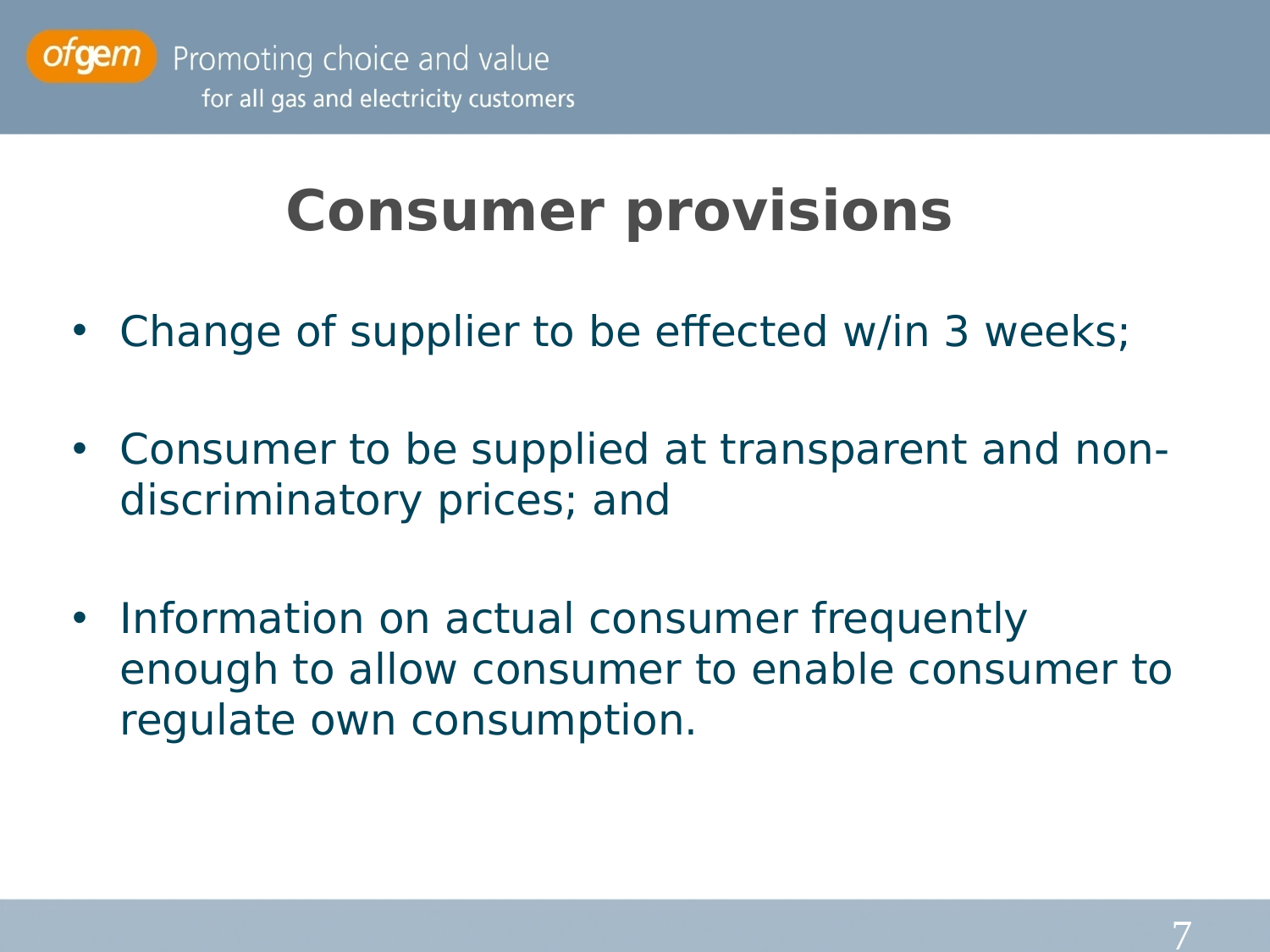

Consumer provisions

Change of supplier to be effected w/in 3 weeks;

Consumer to be supplied at transparent and non-discriminatory prices; and

Information on actual consumer frequently enough to allow consumer to enable consumer to regulate own consumption.